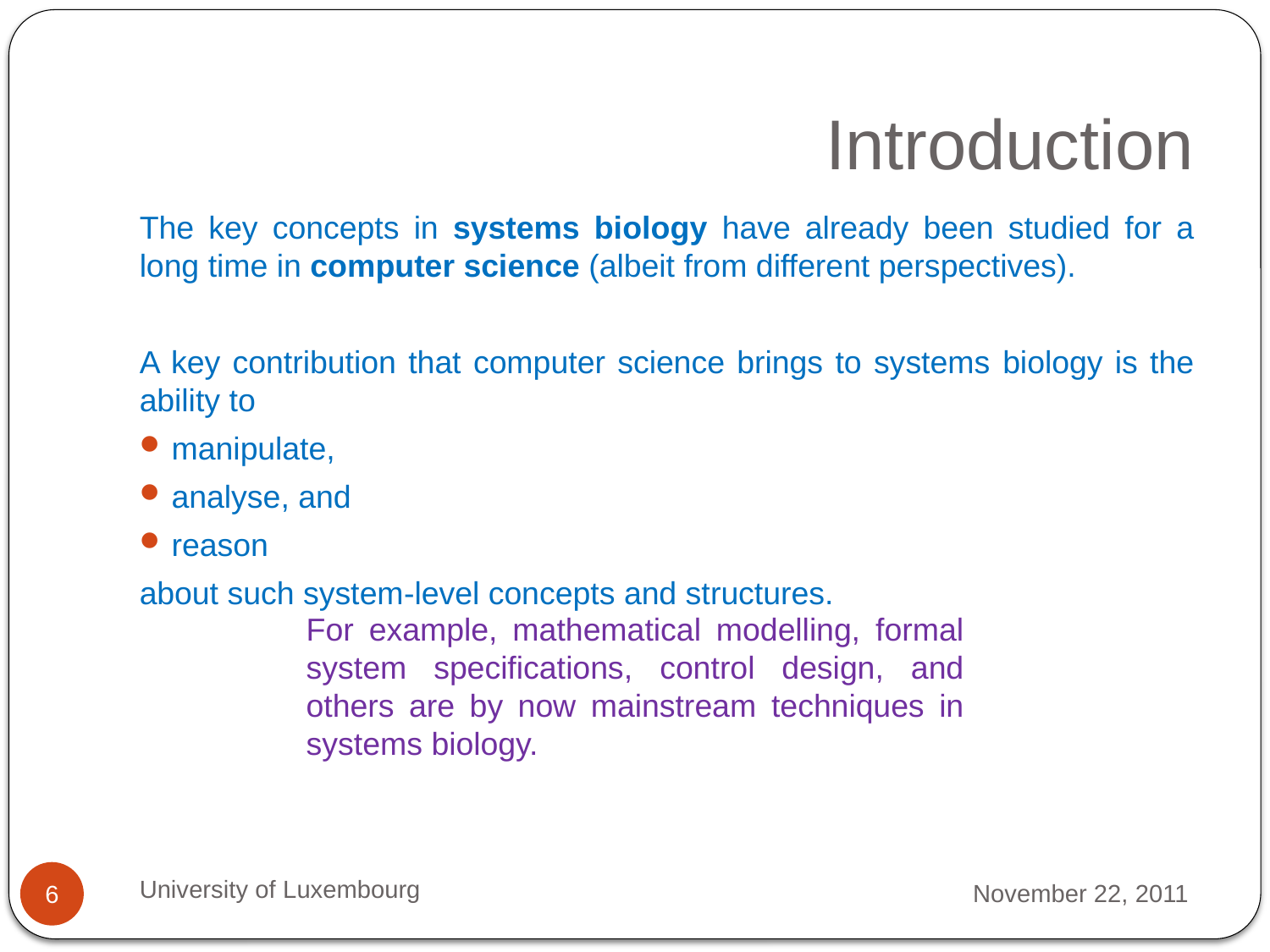

# Introduction
The key concepts in systems biology have already been studied for a long time in computer science (albeit from different perspectives).

A key contribution that computer science brings to systems biology is the ability to
manipulate,
analyse, and
reason
about such system-level concepts and structures.
For example, mathematical modelling, formal system specifications, control design, and others are by now mainstream techniques in systems biology.
University of Luxembourg
November 22, 2011
6